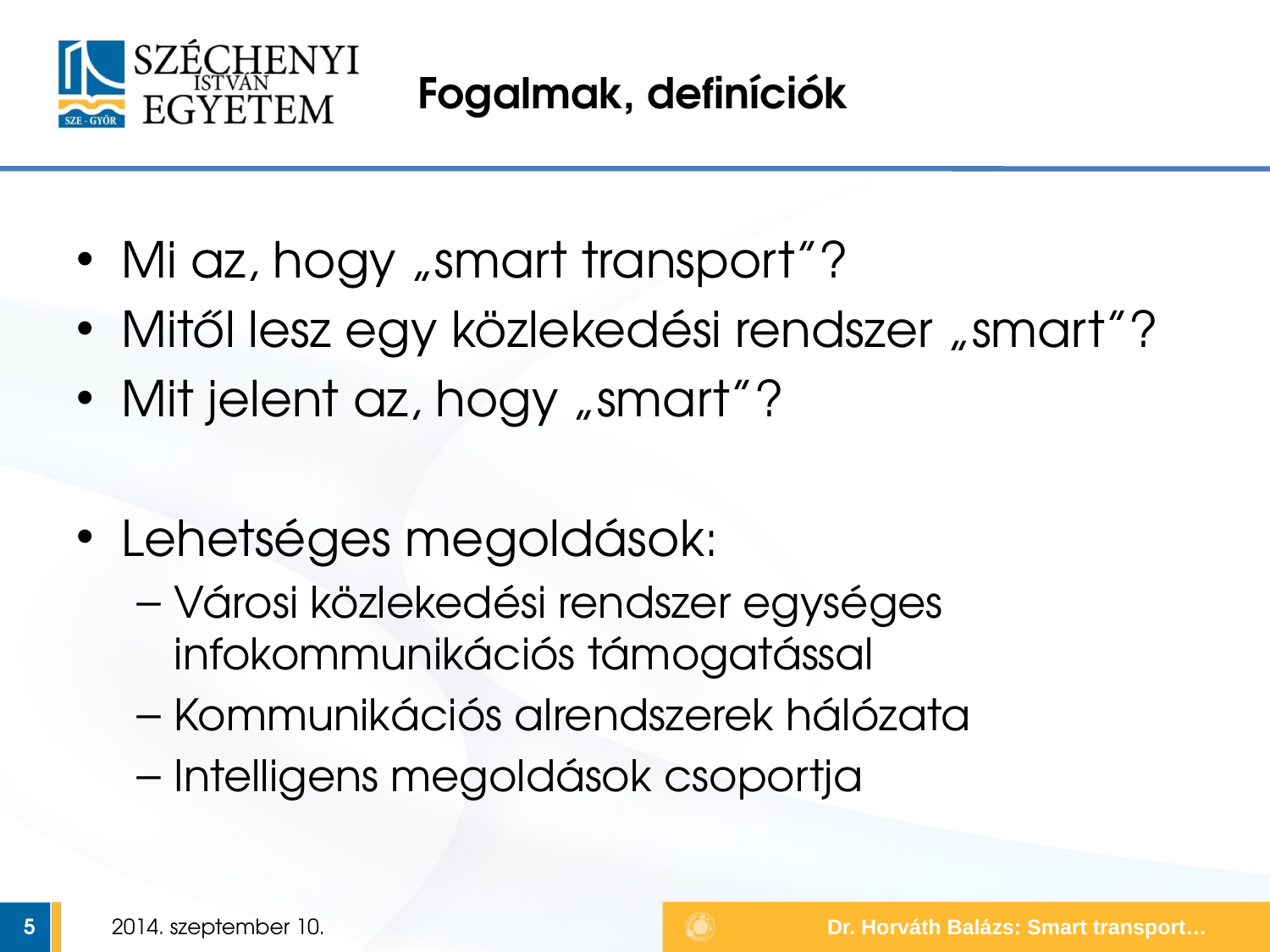

# Fogalmak, definíciók
Mi az, hogy „smart transport”?
Mitől lesz egy közlekedési rendszer „smart”?
Mit jelent az, hogy „smart”?

Lehetséges megoldások:
Városi közlekedési rendszer egységes infokommunikációs támogatással
Kommunikációs alrendszerek hálózata
Intelligens megoldások csoportja
5
2014. szeptember 10.
Dr. Horváth Balázs: Smart transport…